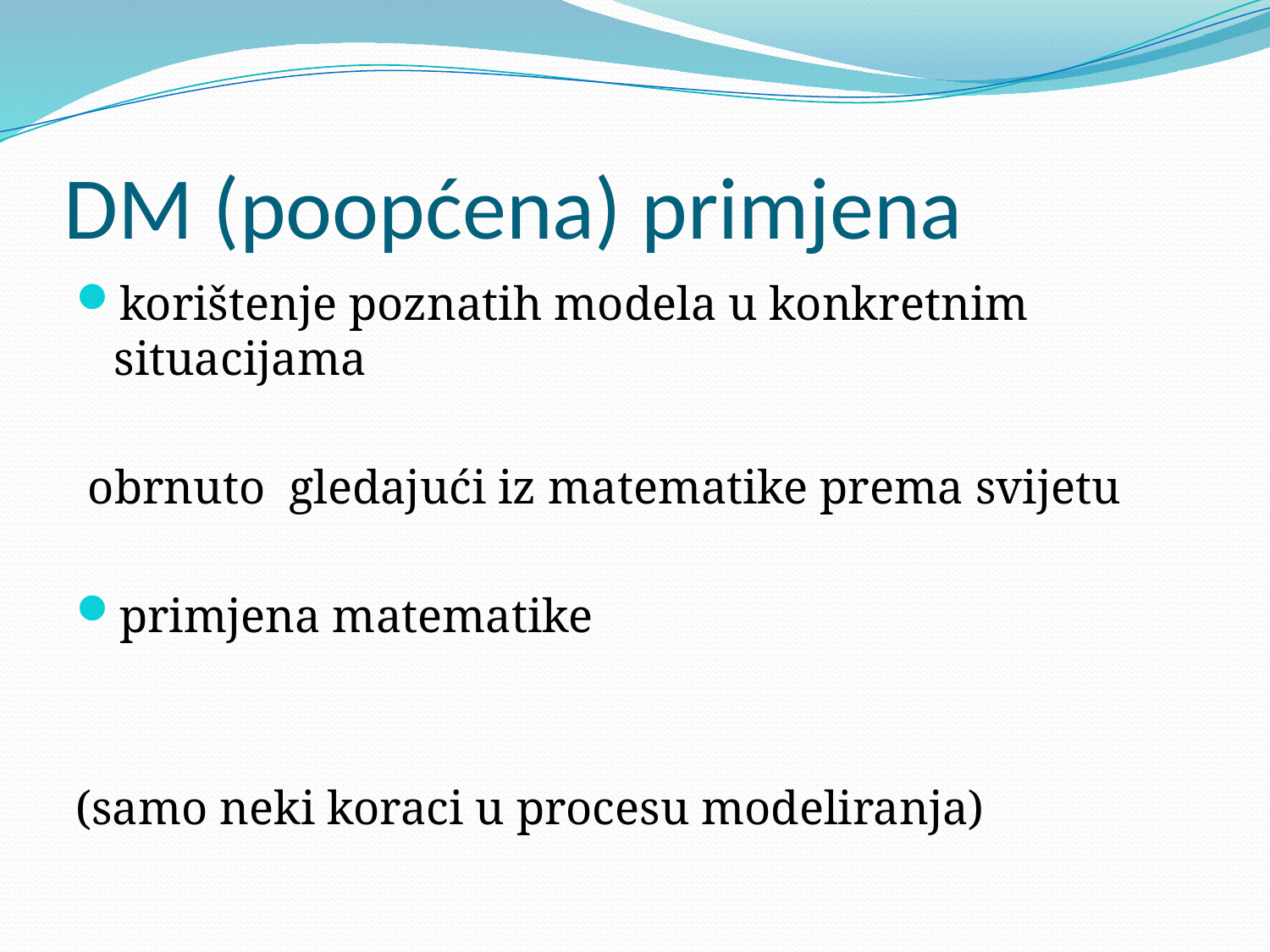

# DM (poopćena) primjena
korištenje poznatih modela u konkretnim situacijama

 obrnuto  gledajući iz matematike prema svijetu

primjena matematike

(samo neki koraci u procesu modeliranja)